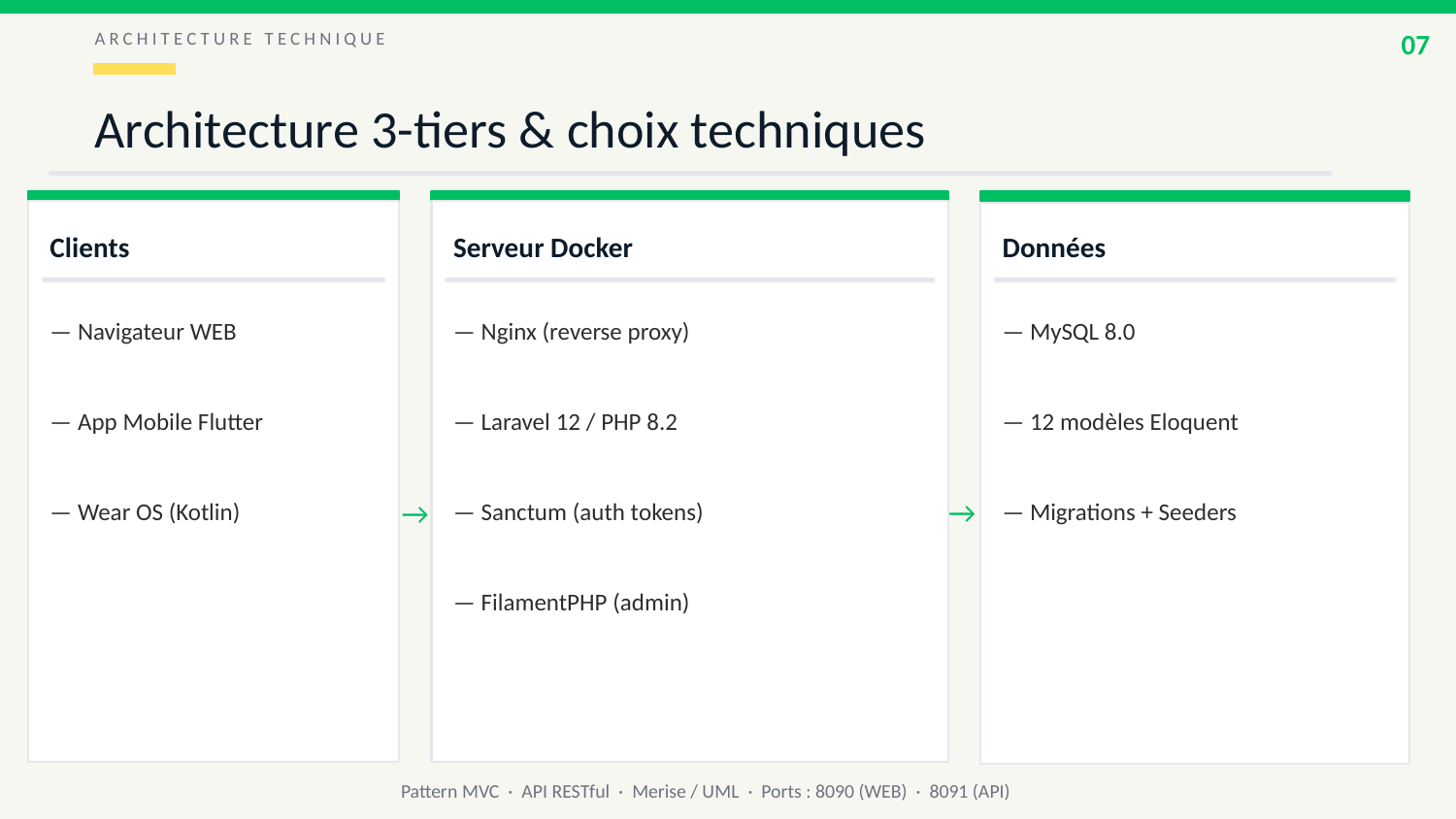

07
ARCHITECTURE TECHNIQUE

Architecture 3-tiers & choix techniques

Clients
Serveur Docker
Données

— Navigateur WEB
— Nginx (reverse proxy)
— MySQL 8.0
— App Mobile Flutter
— Laravel 12 / PHP 8.2
— 12 modèles Eloquent
— Wear OS (Kotlin)
— Sanctum (auth tokens)
— Migrations + Seeders
→
→
— FilamentPHP (admin)
Pattern MVC  ·  API RESTful  ·  Merise / UML  ·  Ports : 8090 (WEB)  ·  8091 (API)